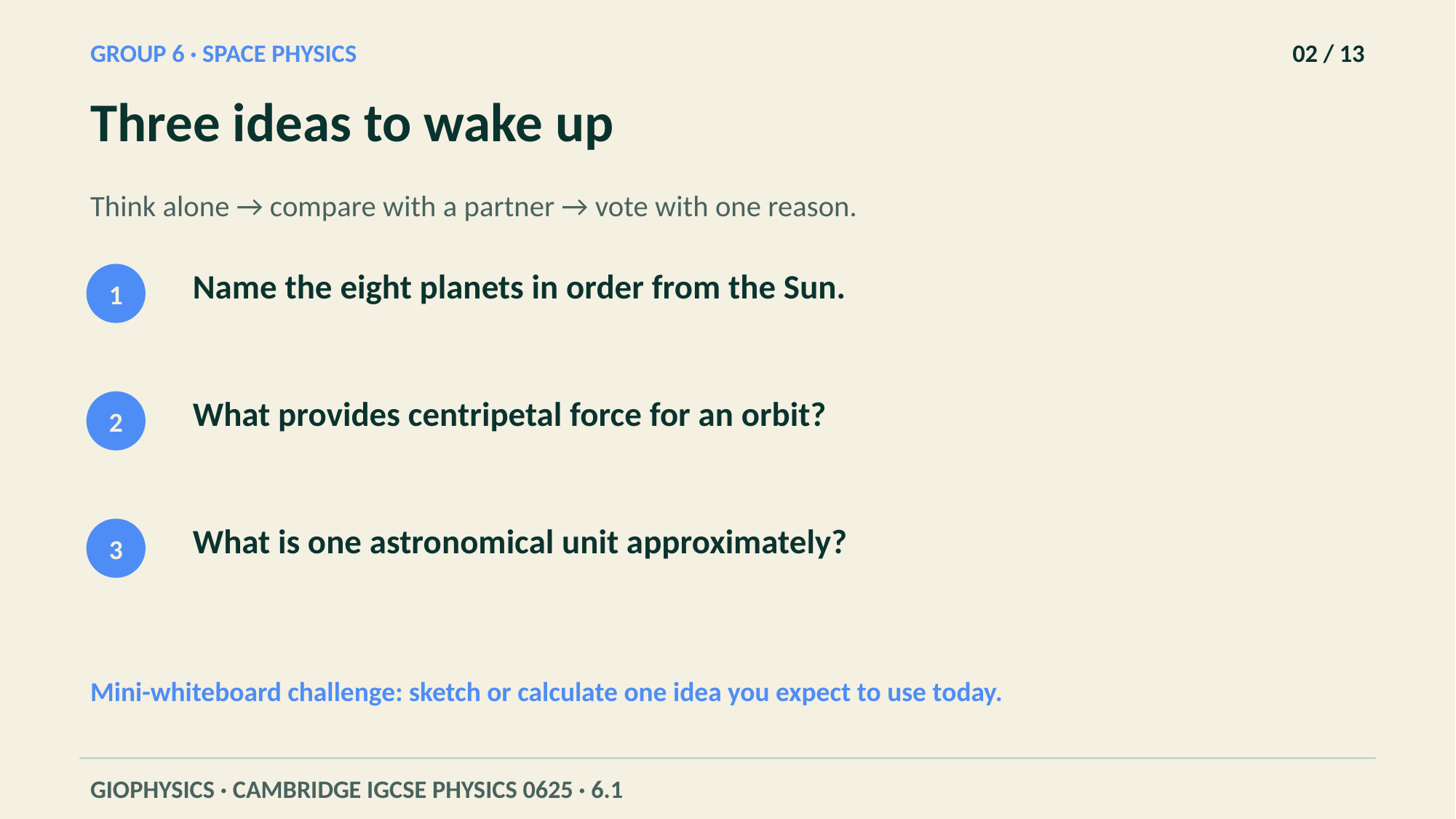

GROUP 6 · SPACE PHYSICS
02 / 13
Three ideas to wake up
Think alone → compare with a partner → vote with one reason.
Name the eight planets in order from the Sun.

1
What provides centripetal force for an orbit?

2
What is one astronomical unit approximately?

3
Mini-whiteboard challenge: sketch or calculate one idea you expect to use today.

GIOPHYSICS · CAMBRIDGE IGCSE PHYSICS 0625 · 6.1